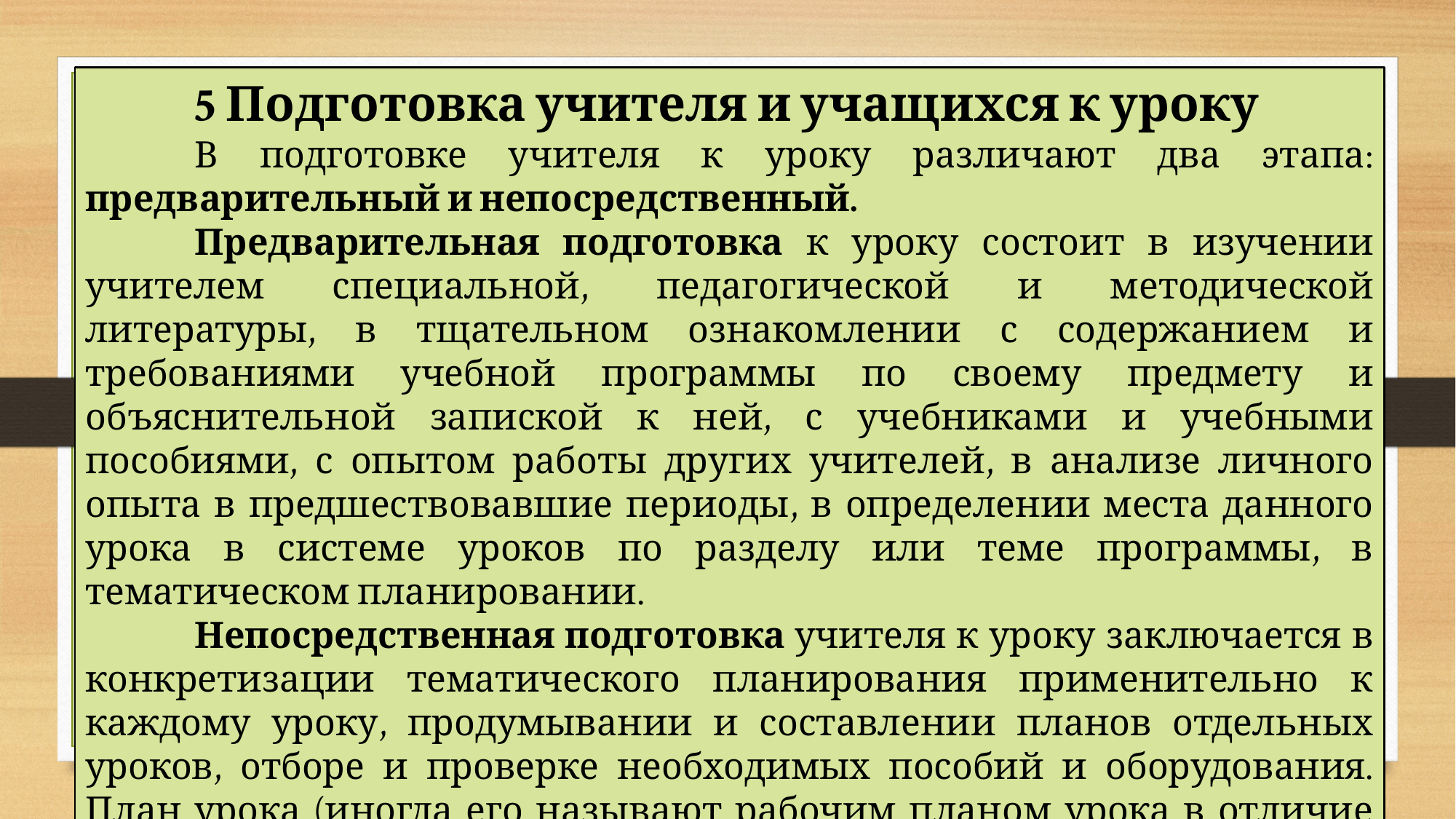

5 Подготовка учителя и учащихся к уроку
	В подготовке учителя к уроку различают два этапа: предварительный и непосредственный.
	Предварительная подготовка к уроку состоит в изучении учителем специальной, педагогической и методической литературы, в тщательном ознакомлении с содержанием и требованиями учебной программы по своему предмету и объяснительной запиской к ней, с учебниками и учебными пособиями, с опытом работы других учителей, в анализе личного опыта в предшествовавшие периоды, в определении места данного урока в системе уроков по разделу или теме программы, в тематическом планировании.
	Непосредственная подготовка учителя к уроку заключается в конкретизации тематического планирования применительно к каждому уроку, продумывании и составлении планов отдельных уроков, отборе и проверке необходимых пособий и оборудования. План урока (иногда его называют рабочим планом урока в отличие от тематического плана) необходим для каждого учителя.